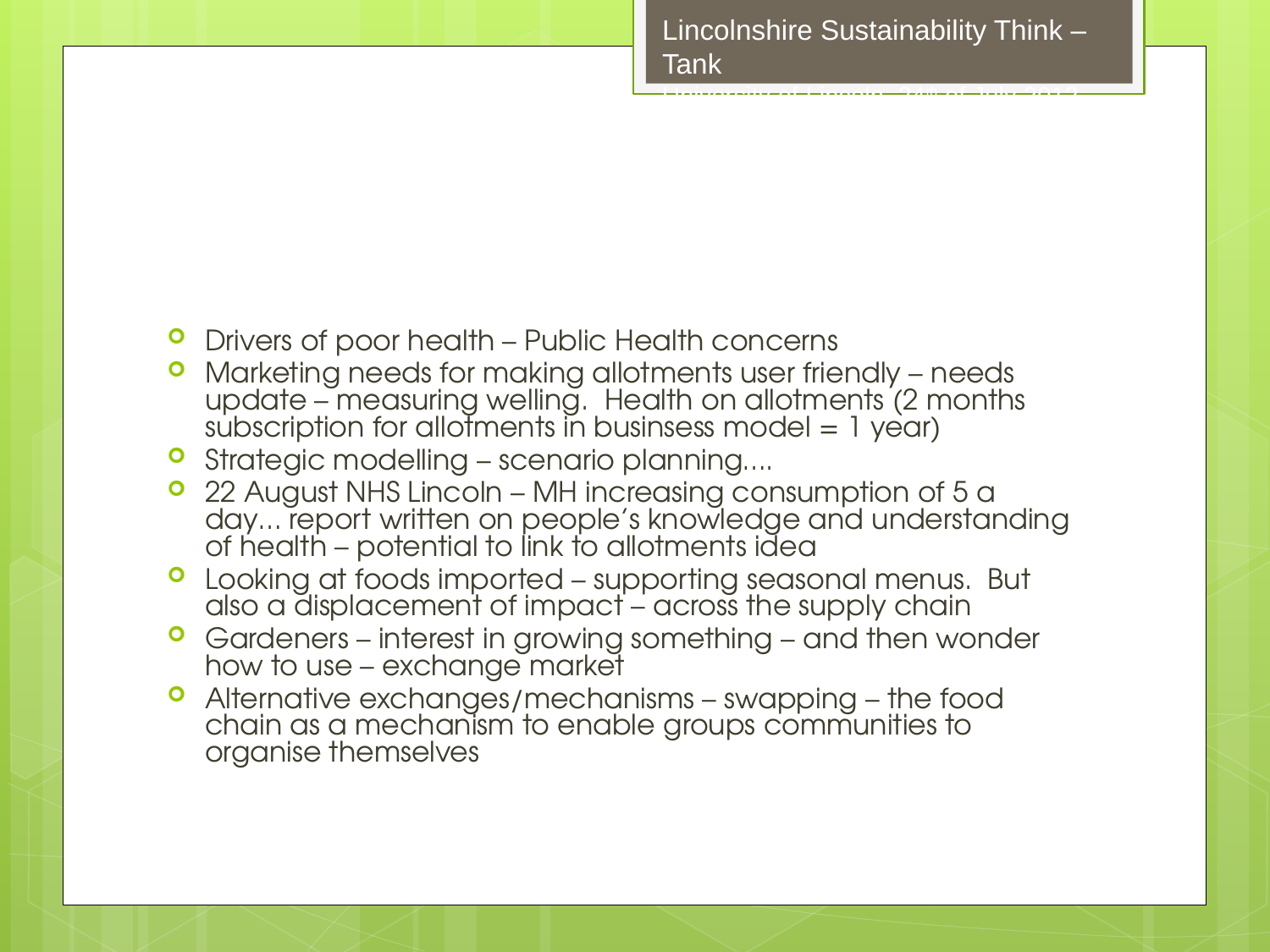

Drivers of poor health – Public Health concerns
Marketing needs for making allotments user friendly – needs update – measuring welling.  Health on allotments (2 months subscription for allotments in businsess model = 1 year)
Strategic modelling – scenario planning….
22 August NHS Lincoln – MH increasing consumption of 5 a day… report written on people’s knowledge and understanding of health – potential to link to allotments idea
Looking at foods imported – supporting seasonal menus.  But also a displacement of impact – across the supply chain
Gardeners – interest in growing something – and then wonder how to use – exchange market
Alternative exchanges/mechanisms – swapping – the food chain as a mechanism to enable groups communities to organise themselves